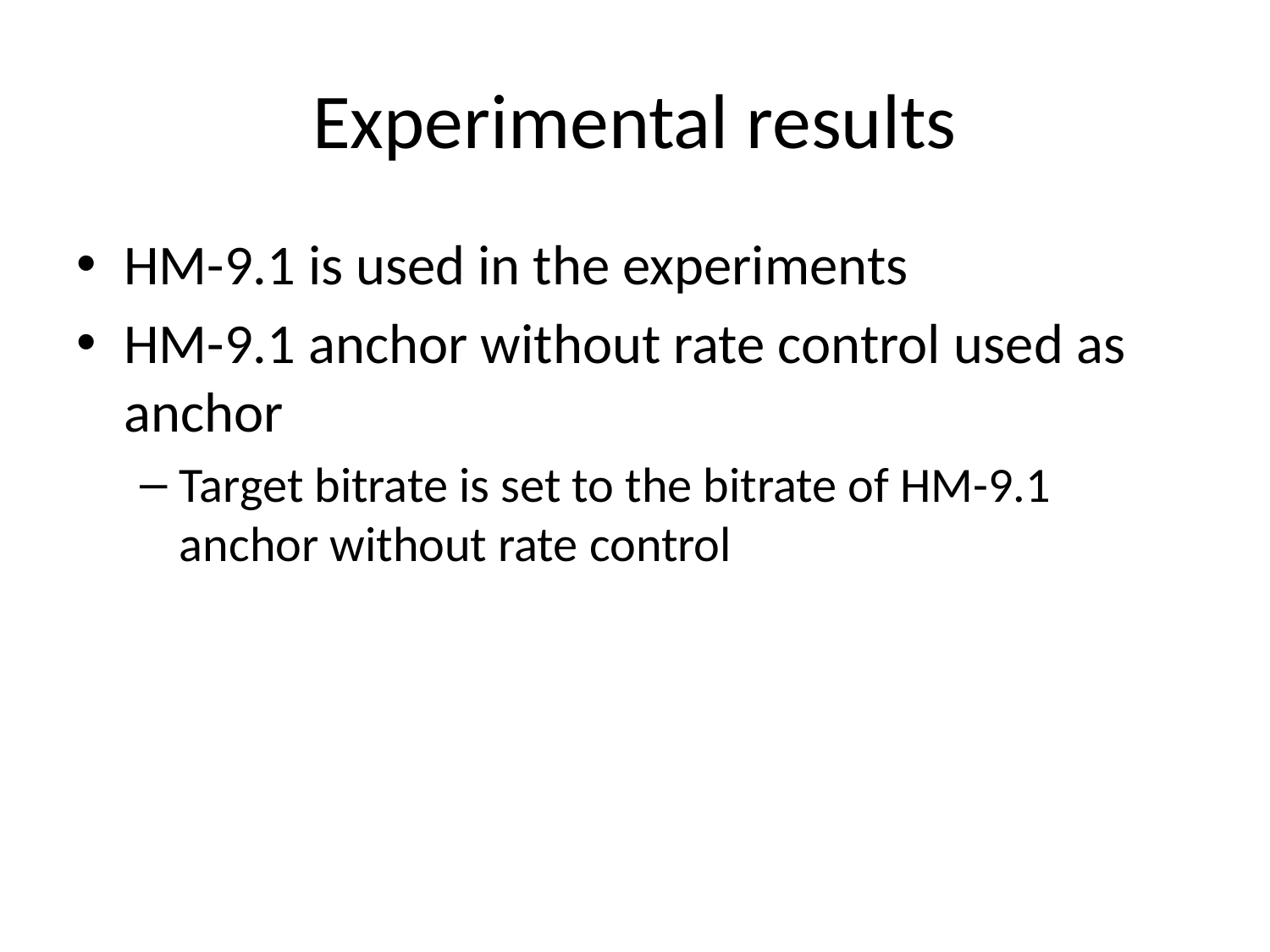

# Experimental results
HM-9.1 is used in the experiments
HM-9.1 anchor without rate control used as anchor
Target bitrate is set to the bitrate of HM-9.1 anchor without rate control